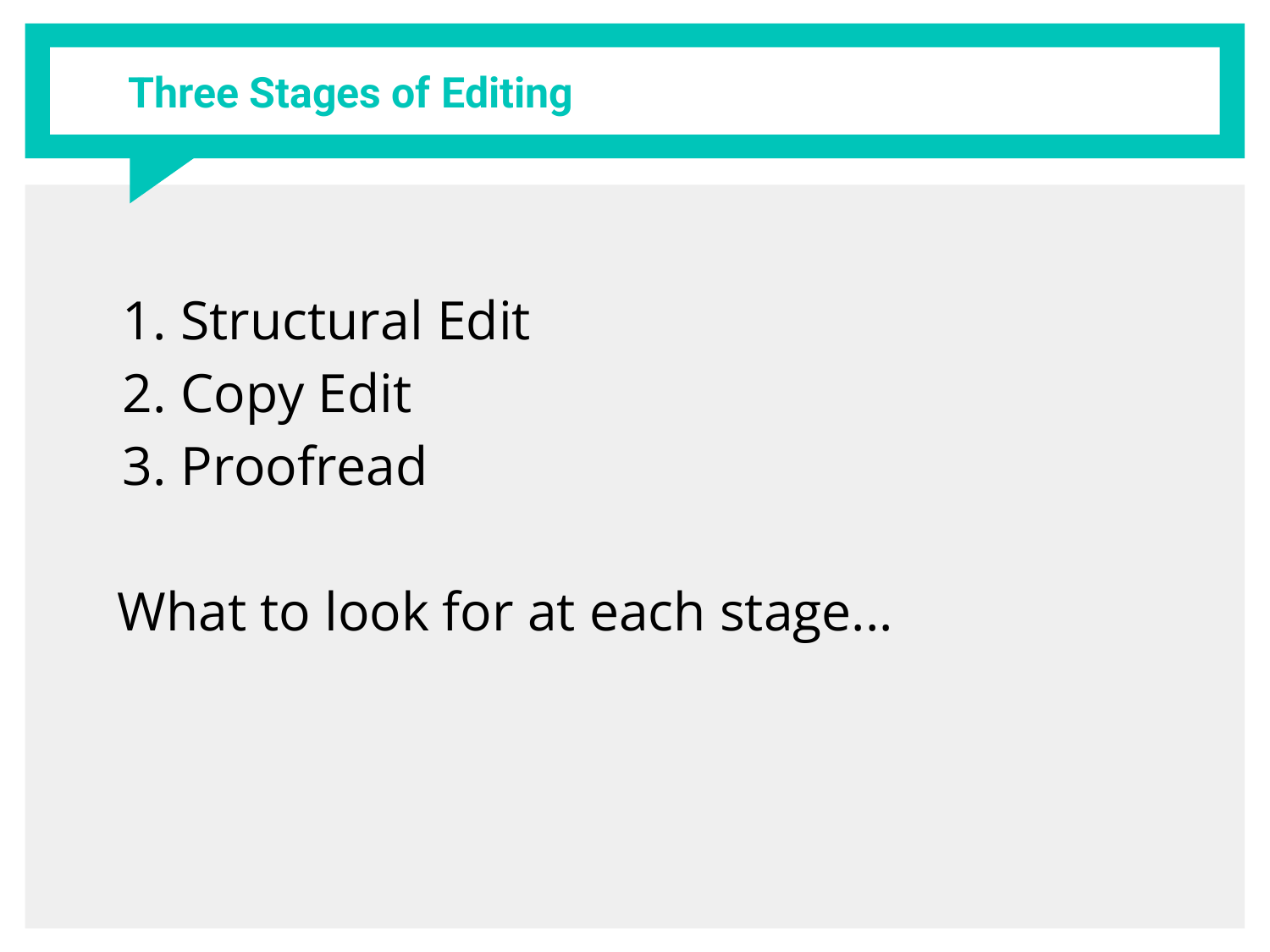

# Three Stages of Editing
Structural Edit
Copy Edit
Proofread

What to look for at each stage...